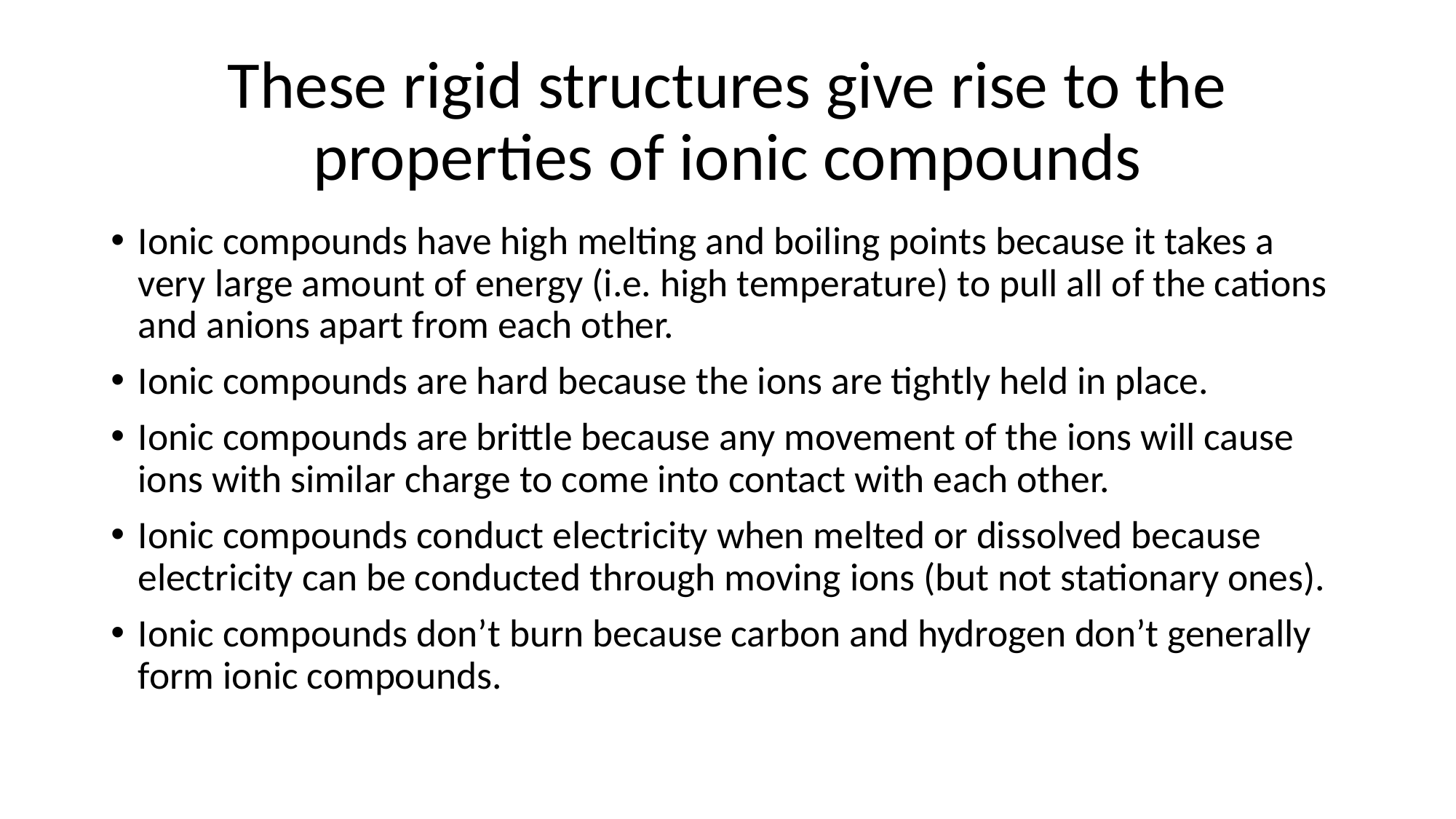

# These rigid structures give rise to the properties of ionic compounds
Ionic compounds have high melting and boiling points because it takes a very large amount of energy (i.e. high temperature) to pull all of the cations and anions apart from each other.
Ionic compounds are hard because the ions are tightly held in place.
Ionic compounds are brittle because any movement of the ions will cause ions with similar charge to come into contact with each other.
Ionic compounds conduct electricity when melted or dissolved because electricity can be conducted through moving ions (but not stationary ones).
Ionic compounds don’t burn because carbon and hydrogen don’t generally form ionic compounds.